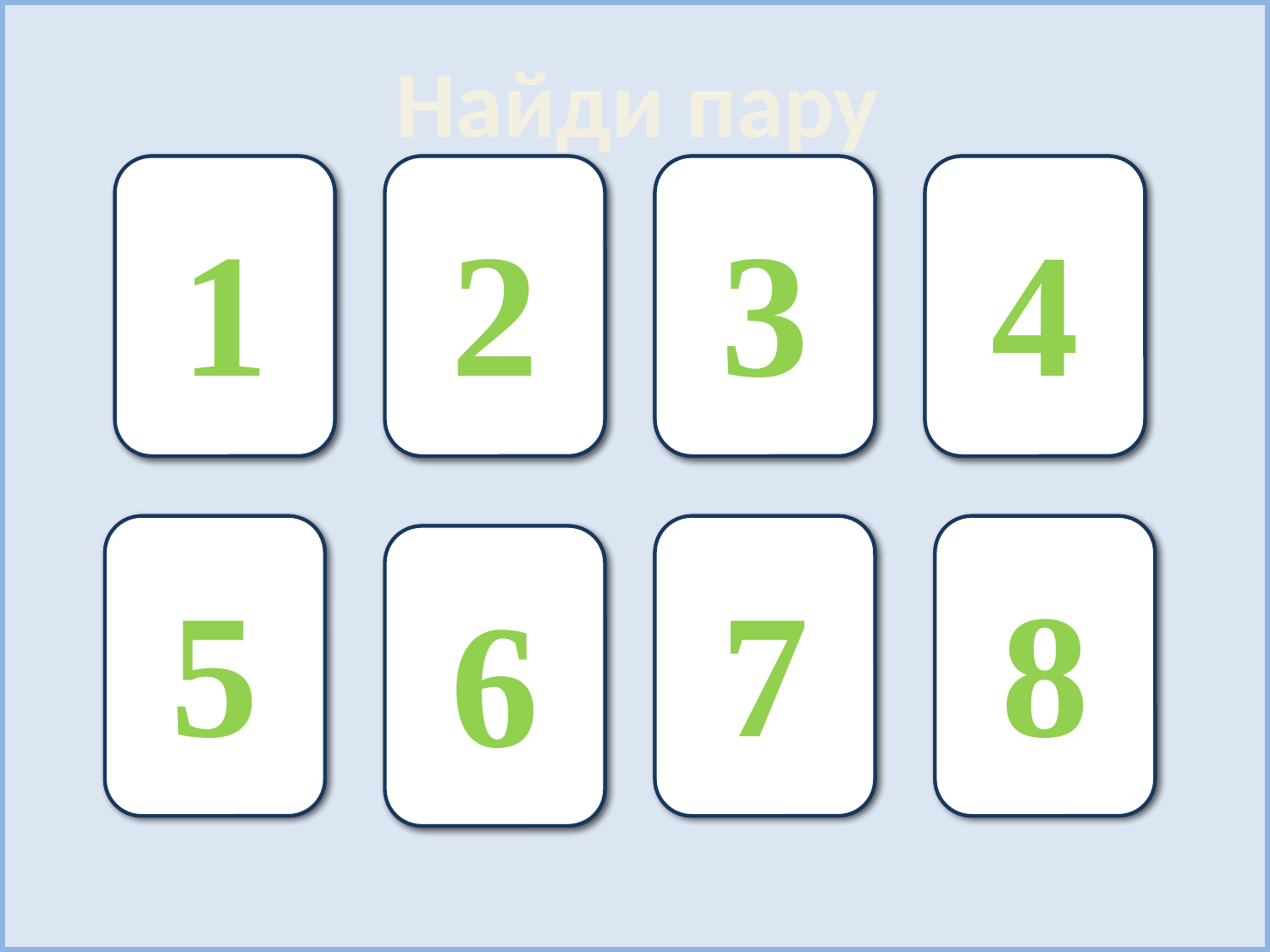

Найди пару

1

2

3

4

5

7

8

6